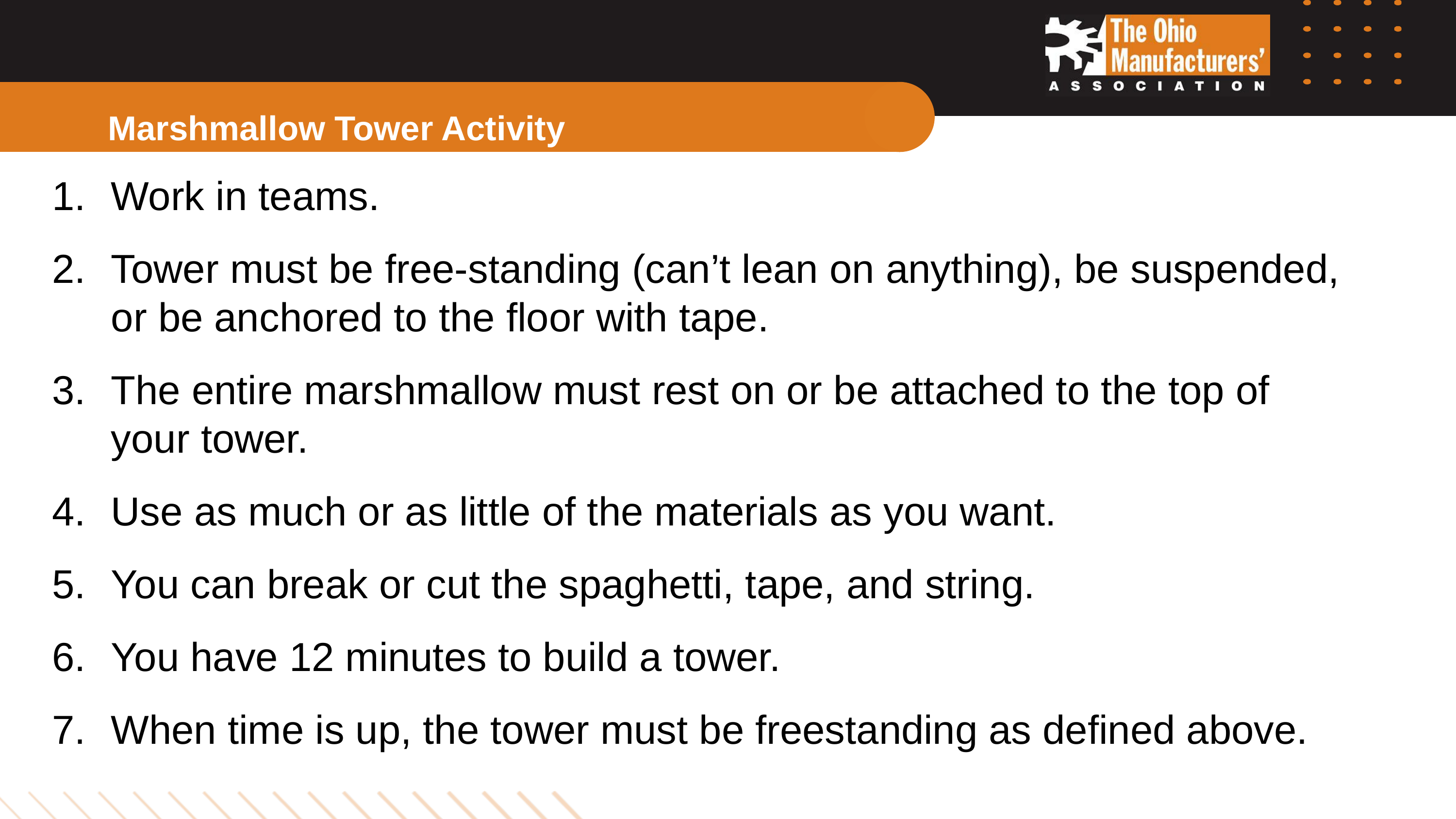

Marshmallow Tower Activity
Work in teams.
Tower must be free-standing (can’t lean on anything), be suspended, or be anchored to the floor with tape.
The entire marshmallow must rest on or be attached to the top of your tower.
Use as much or as little of the materials as you want.
You can break or cut the spaghetti, tape, and string.
You have 12 minutes to build a tower.
When time is up, the tower must be freestanding as defined above.
.